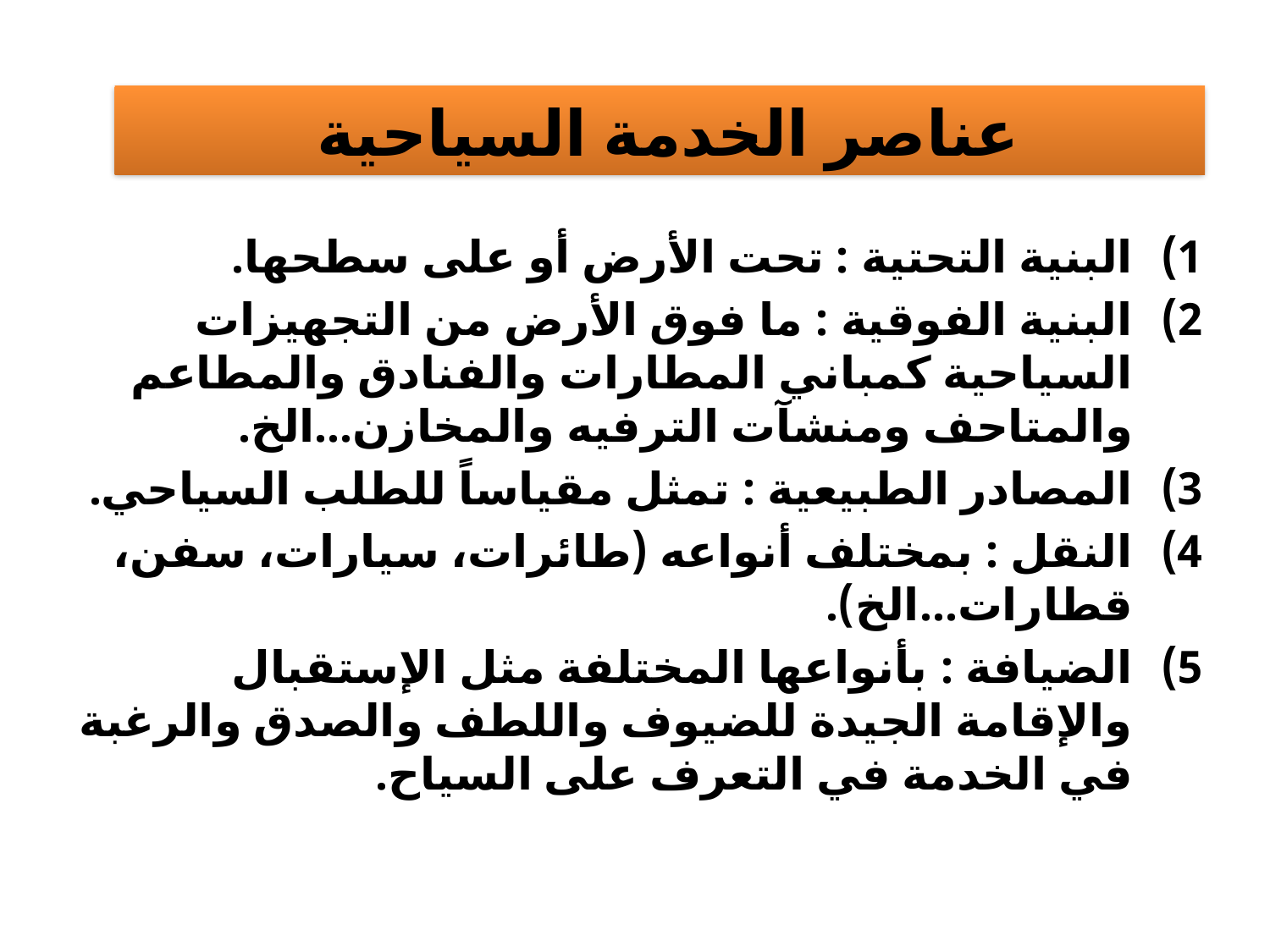

عناصر الخدمة السياحية
البنية التحتية : تحت الأرض أو على سطحها.
البنية الفوقية : ما فوق الأرض من التجهيزات السياحية كمباني المطارات والفنادق والمطاعم والمتاحف ومنشآت الترفيه والمخازن...الخ.
المصادر الطبيعية : تمثل مقياساً للطلب السياحي.
النقل : بمختلف أنواعه (طائرات، سيارات، سفن، قطارات...الخ).
الضيافة : بأنواعها المختلفة مثل الإستقبال والإقامة الجيدة للضيوف واللطف والصدق والرغبة في الخدمة في التعرف على السياح.